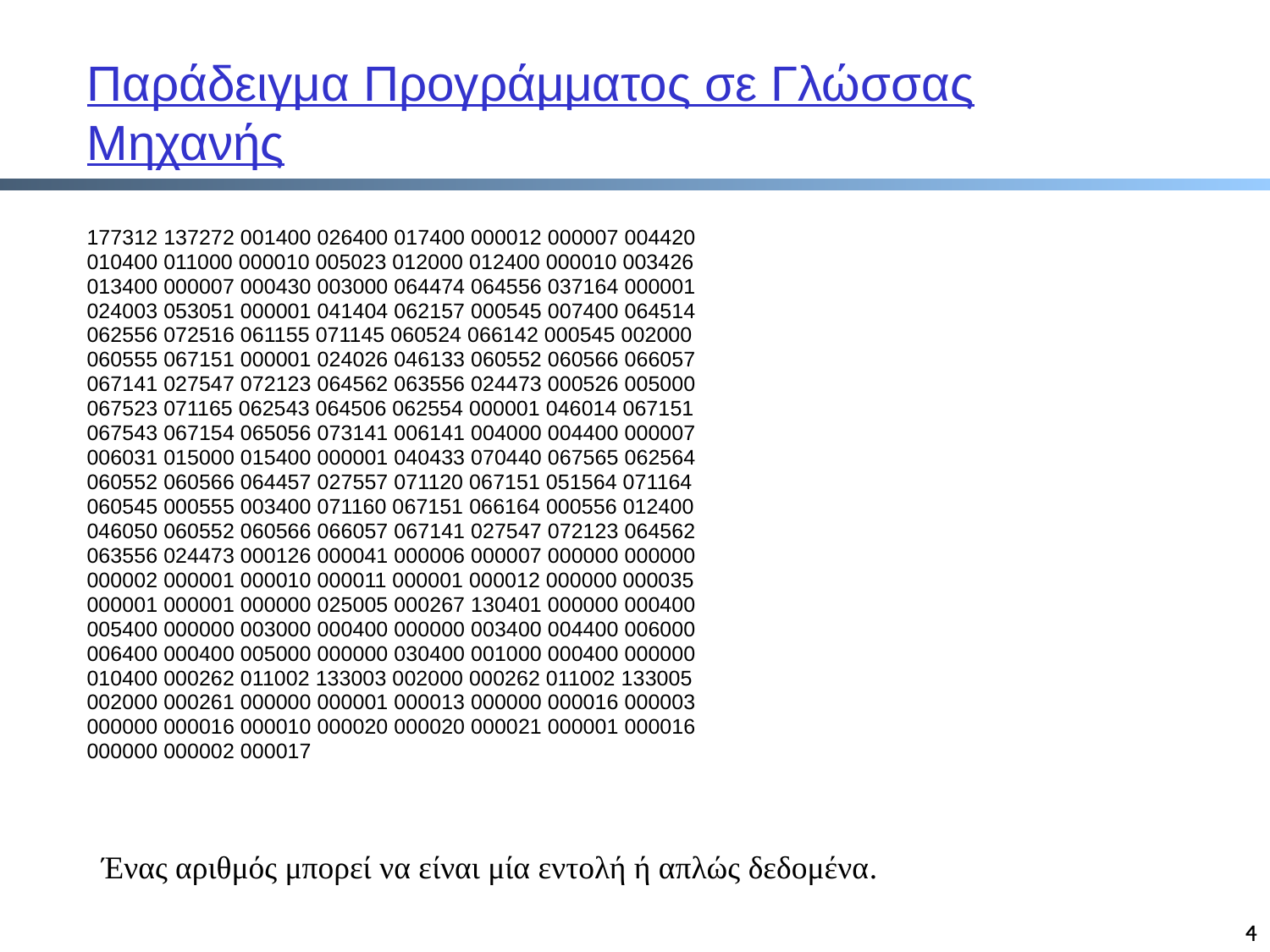

# Παράδειγμα Προγράμματος σε Γλώσσας Μηχανής
177312 137272 001400 026400 017400 000012 000007 004420
010400 011000 000010 005023 012000 012400 000010 003426
013400 000007 000430 003000 064474 064556 037164 000001
024003 053051 000001 041404 062157 000545 007400 064514
062556 072516 061155 071145 060524 066142 000545 002000
060555 067151 000001 024026 046133 060552 060566 066057
067141 027547 072123 064562 063556 024473 000526 005000
067523 071165 062543 064506 062554 000001 046014 067151
067543 067154 065056 073141 006141 004000 004400 000007
006031 015000 015400 000001 040433 070440 067565 062564
060552 060566 064457 027557 071120 067151 051564 071164
060545 000555 003400 071160 067151 066164 000556 012400
046050 060552 060566 066057 067141 027547 072123 064562
063556 024473 000126 000041 000006 000007 000000 000000
000002 000001 000010 000011 000001 000012 000000 000035
000001 000001 000000 025005 000267 130401 000000 000400
005400 000000 003000 000400 000000 003400 004400 006000
006400 000400 005000 000000 030400 001000 000400 000000
010400 000262 011002 133003 002000 000262 011002 133005
002000 000261 000000 000001 000013 000000 000016 000003
000000 000016 000010 000020 000020 000021 000001 000016
000000 000002 000017

Ένας αριθμός μπορεί να είναι μία εντολή ή απλώς δεδομένα.
4